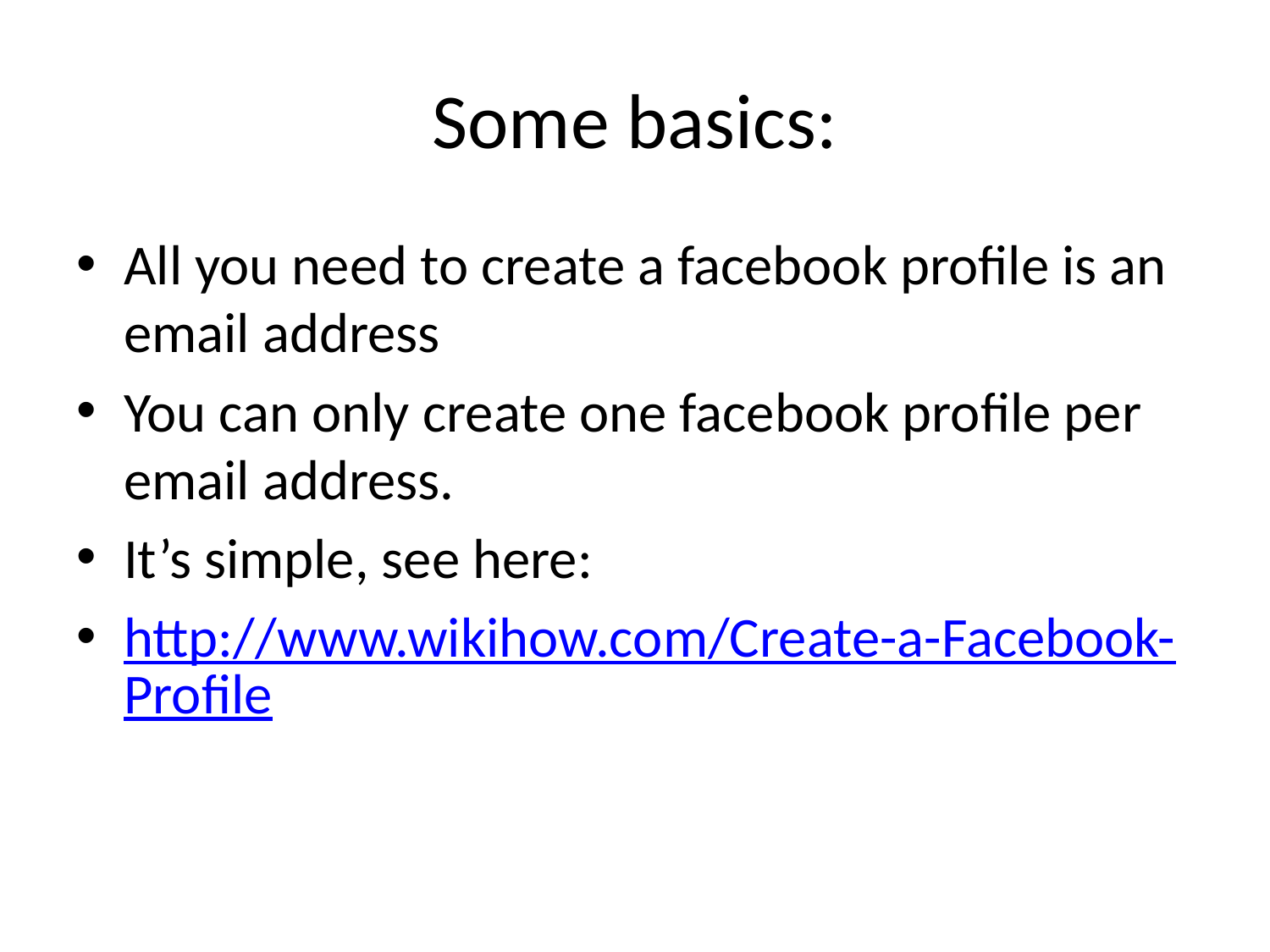

# Some basics:
All you need to create a facebook profile is an email address
You can only create one facebook profile per email address.
It’s simple, see here:
http://www.wikihow.com/Create-a-Facebook-Profile